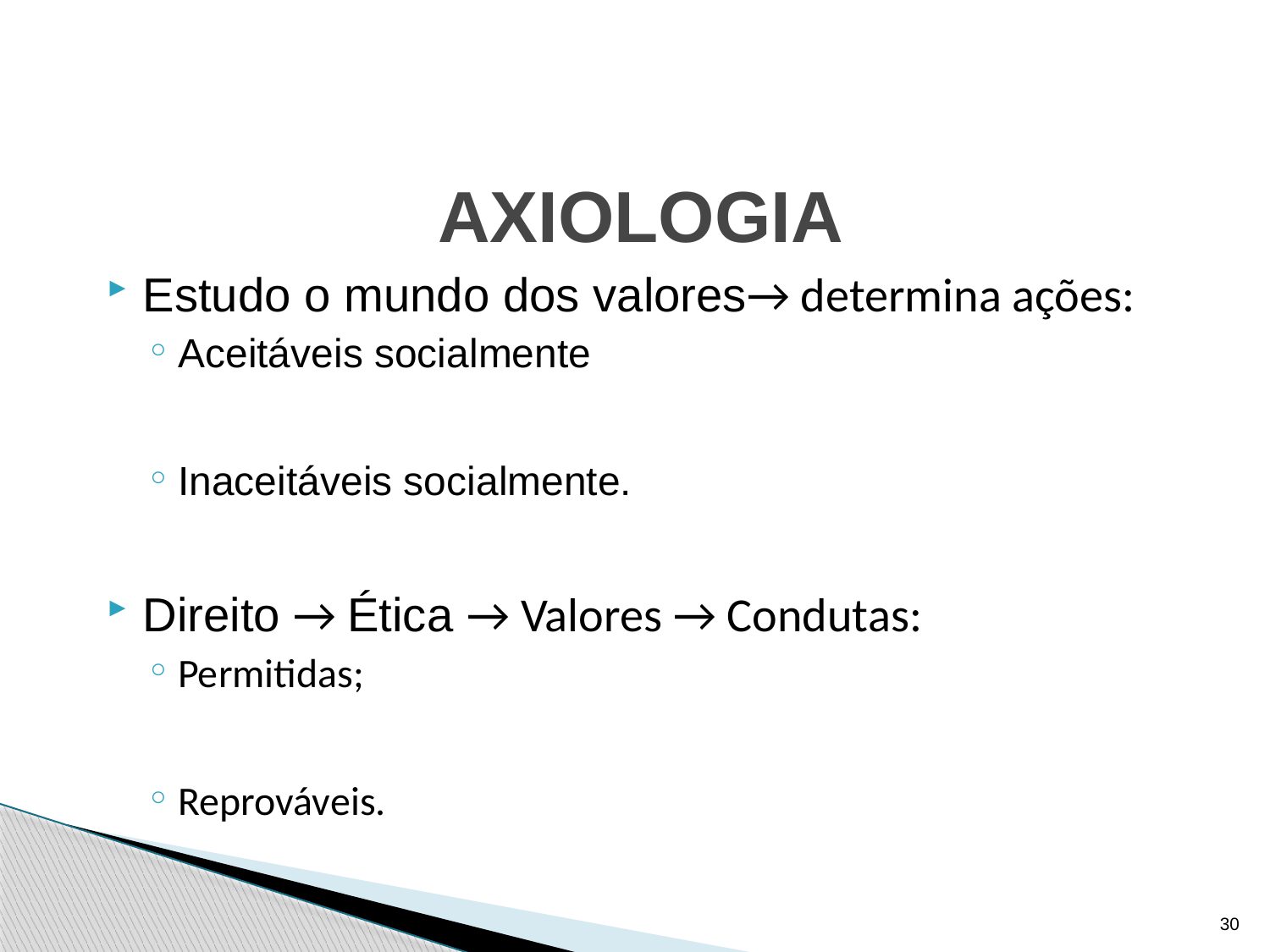

# AXIOLOGIA
Estudo o mundo dos valores→ determina ações:
Aceitáveis socialmente

Inaceitáveis socialmente.

Direito → Ética → Valores → Condutas:
Permitidas;

Reprováveis.

30